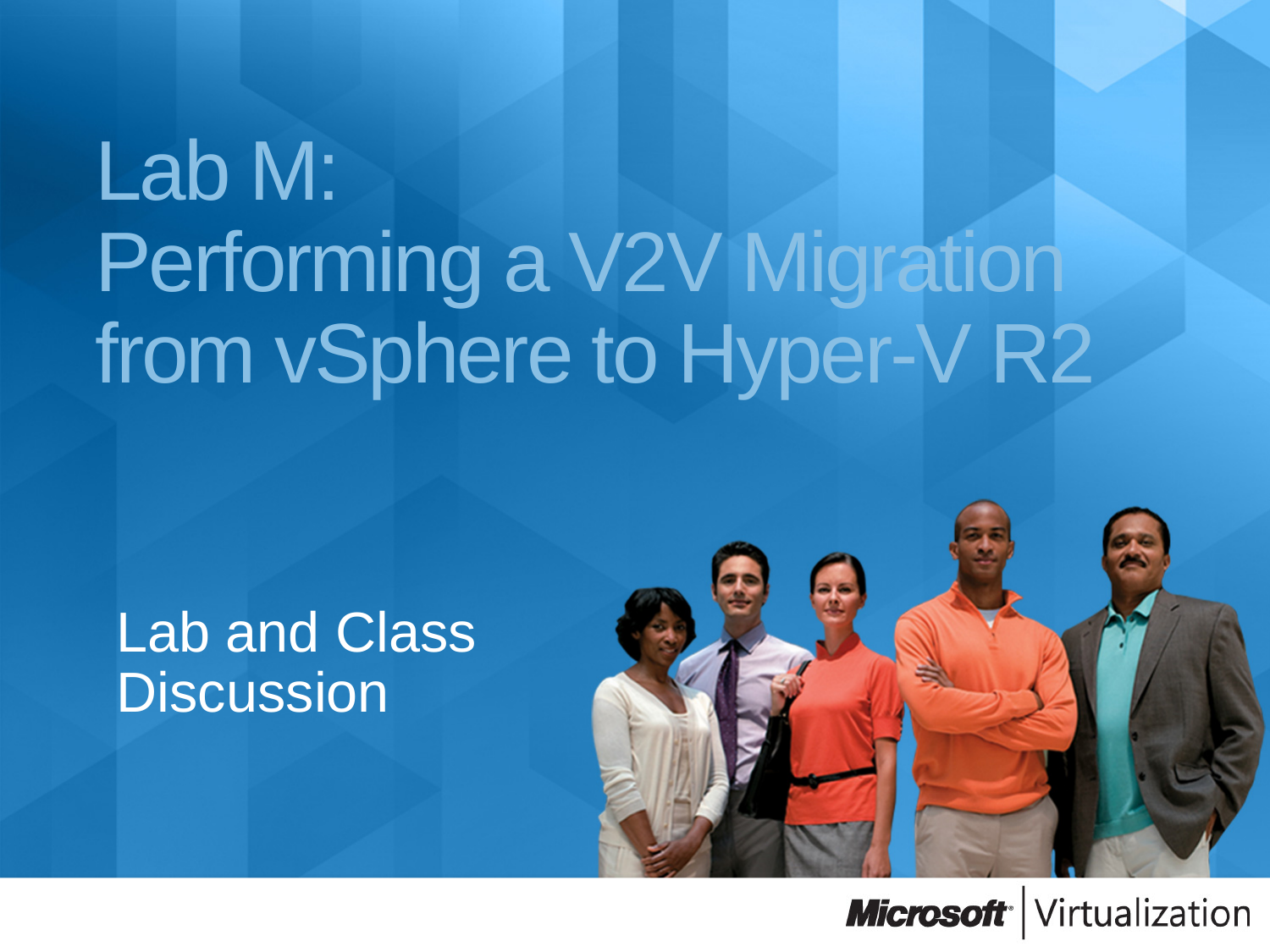

# Lab M: Performing a V2V Migration from vSphere to Hyper-V R2
Lab and Class Discussion